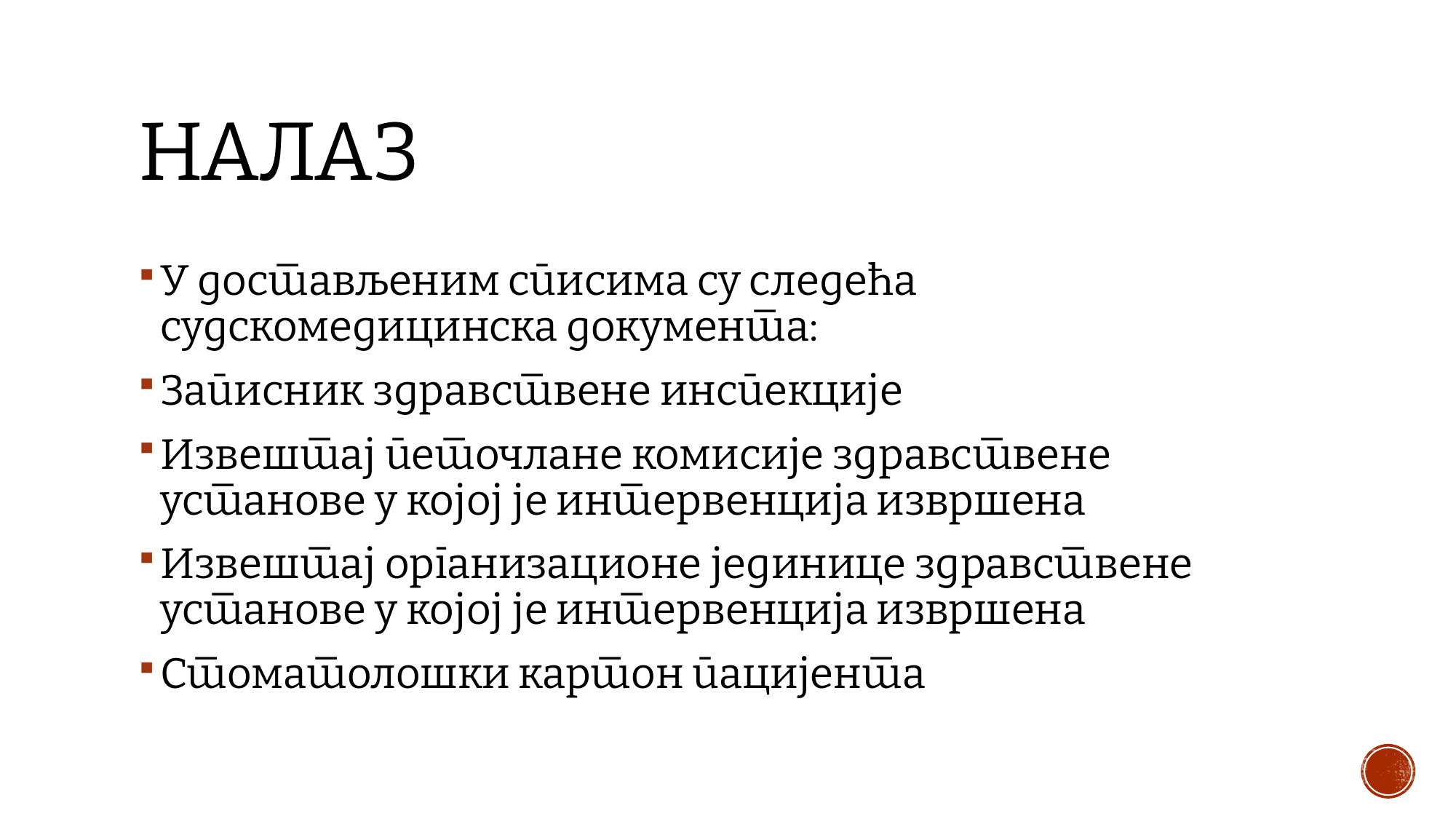

# налаз
У достављеним списима су следећа судскомедицинска документа:
Записник здравствене инспекције
Извештај петочлане комисије здравствене установе у којој је интервенција извршена
Извештај организационе јединице здравствене установе у којој је интервенција извршена
Стоматолошки картон пацијента